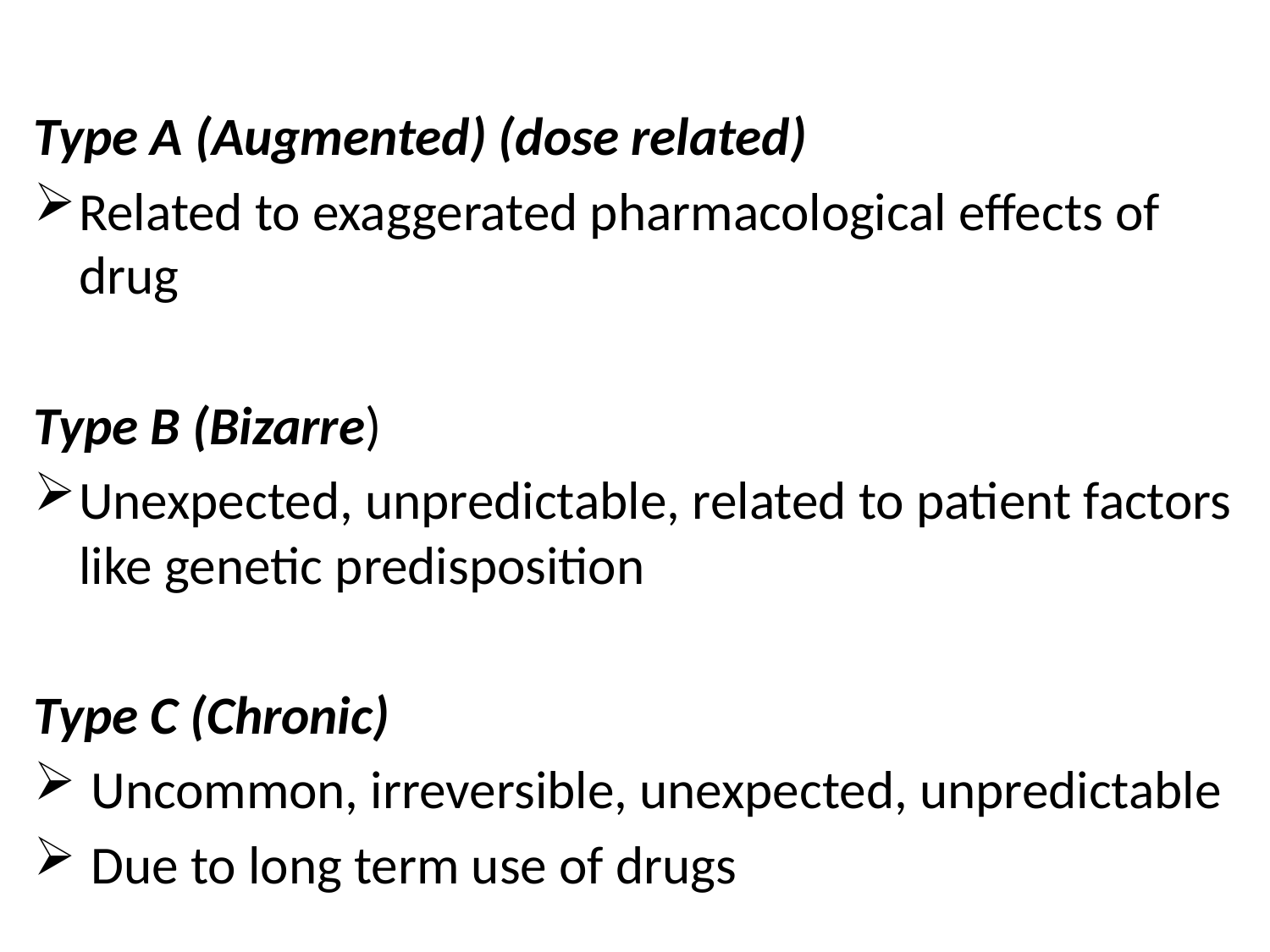

Type A (Augmented) (dose related)
Related to exaggerated pharmacological effects of drug

Type B (Bizarre)
Unexpected, unpredictable, related to patient factors like genetic predisposition

Type C (Chronic)
 Uncommon, irreversible, unexpected, unpredictable
 Due to long term use of drugs